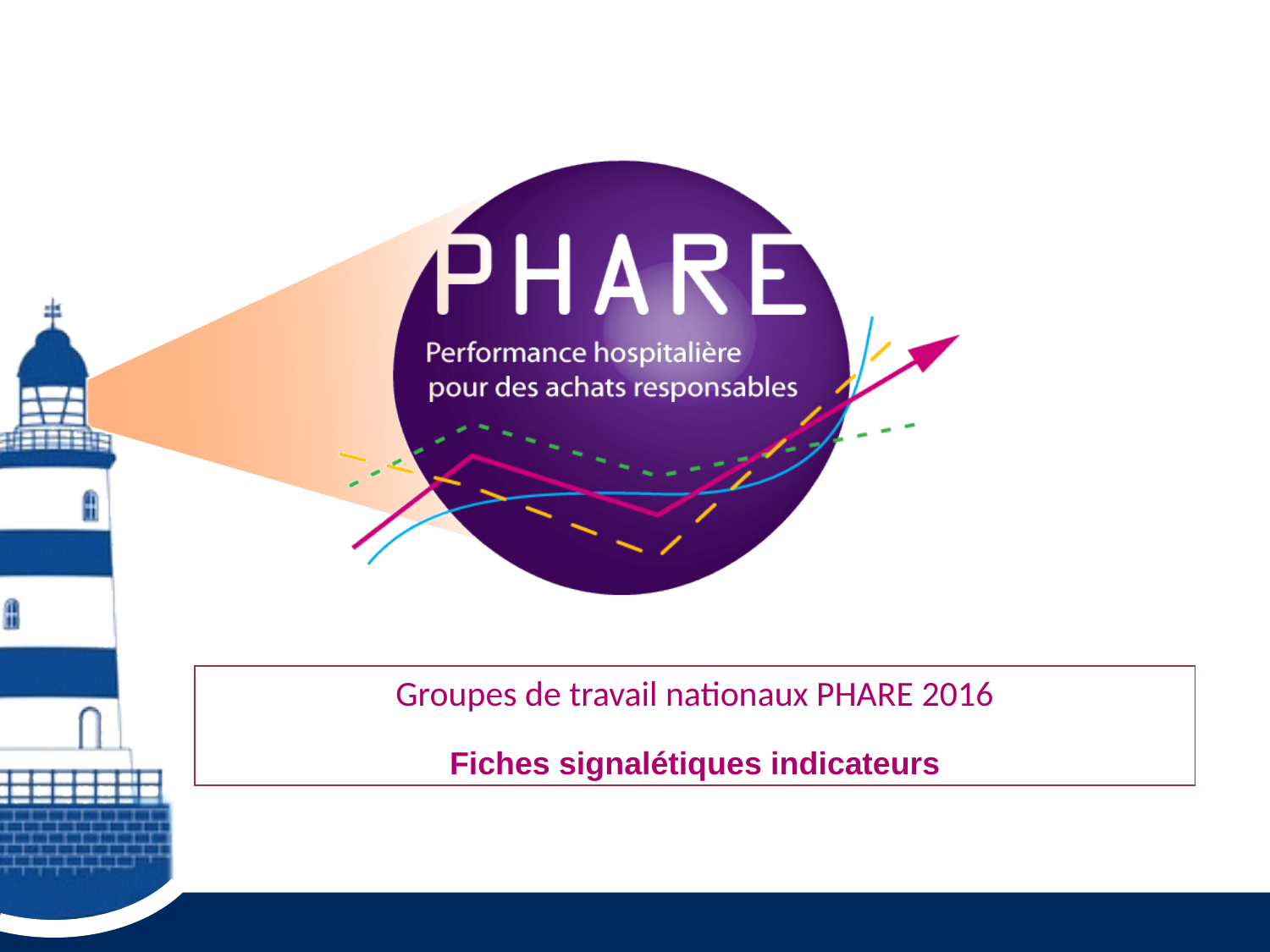

Groupes de travail nationaux PHARE 2016

Fiches signalétiques indicateurs